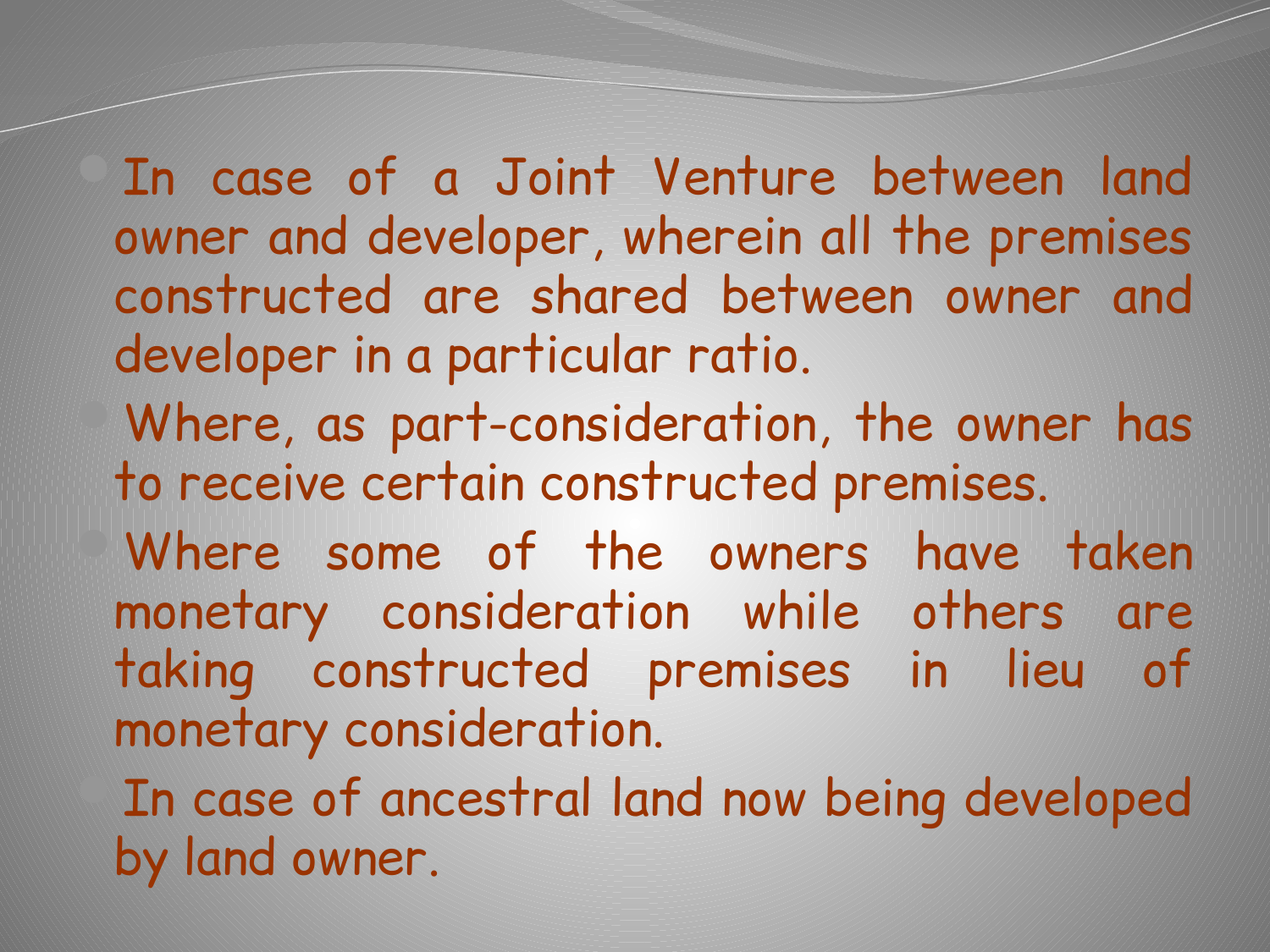

In case of a Joint Venture between land owner and developer, wherein all the premises constructed are shared between owner and developer in a particular ratio.
Where, as part-consideration, the owner has to receive certain constructed premises.
Where some of the owners have taken monetary consideration while others are taking constructed premises in lieu of monetary consideration.
In case of ancestral land now being developed by land owner.